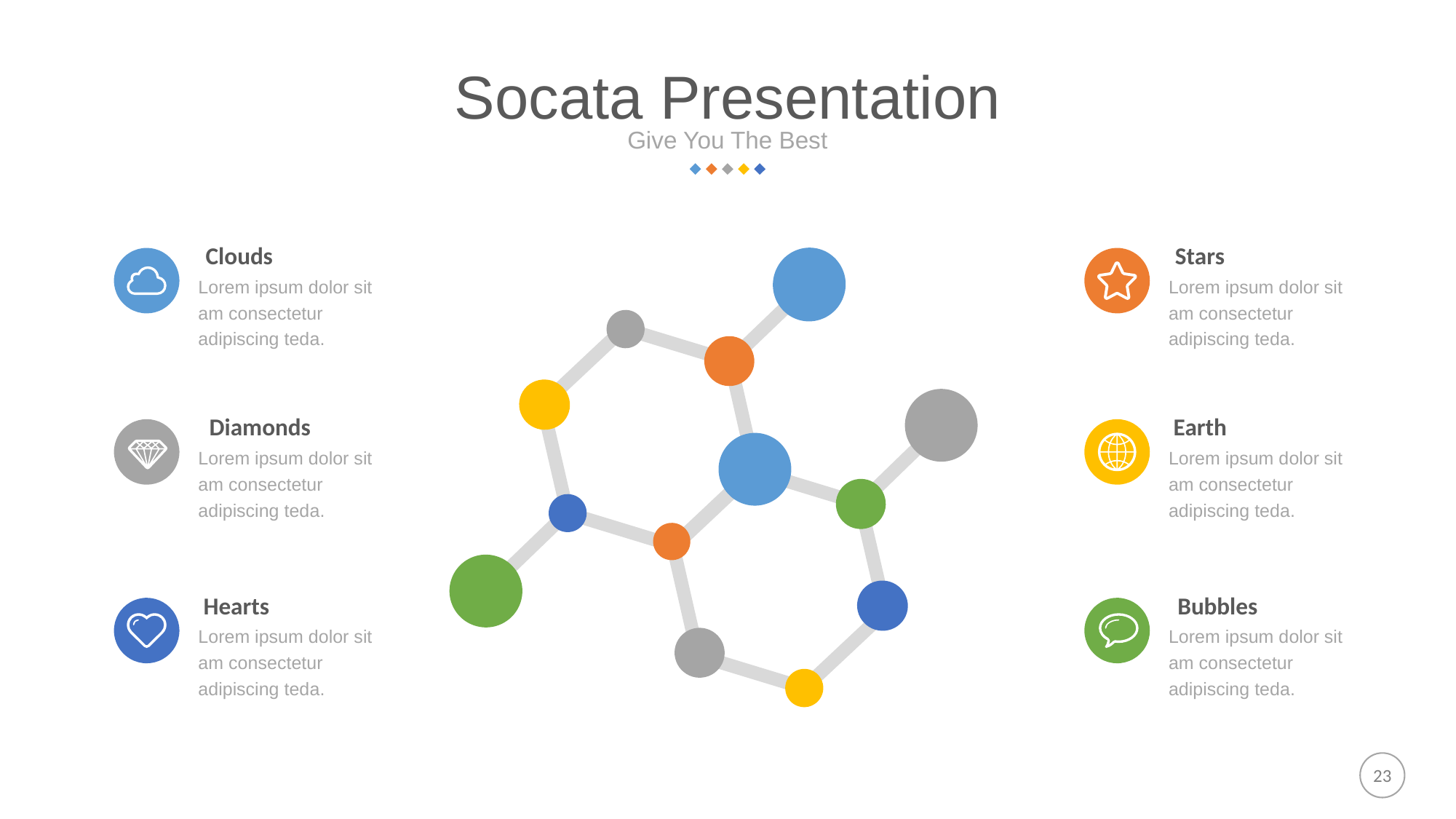

Socata Presentation
Give You The Best

Clouds
Stars

Lorem ipsum dolor sit am consectetur adipiscing teda.
Lorem ipsum dolor sit am consectetur adipiscing teda.
Diamonds
Earth

Lorem ipsum dolor sit am consectetur adipiscing teda.
Lorem ipsum dolor sit am consectetur adipiscing teda.
Hearts
Bubbles

Lorem ipsum dolor sit am consectetur adipiscing teda.
Lorem ipsum dolor sit am consectetur adipiscing teda.